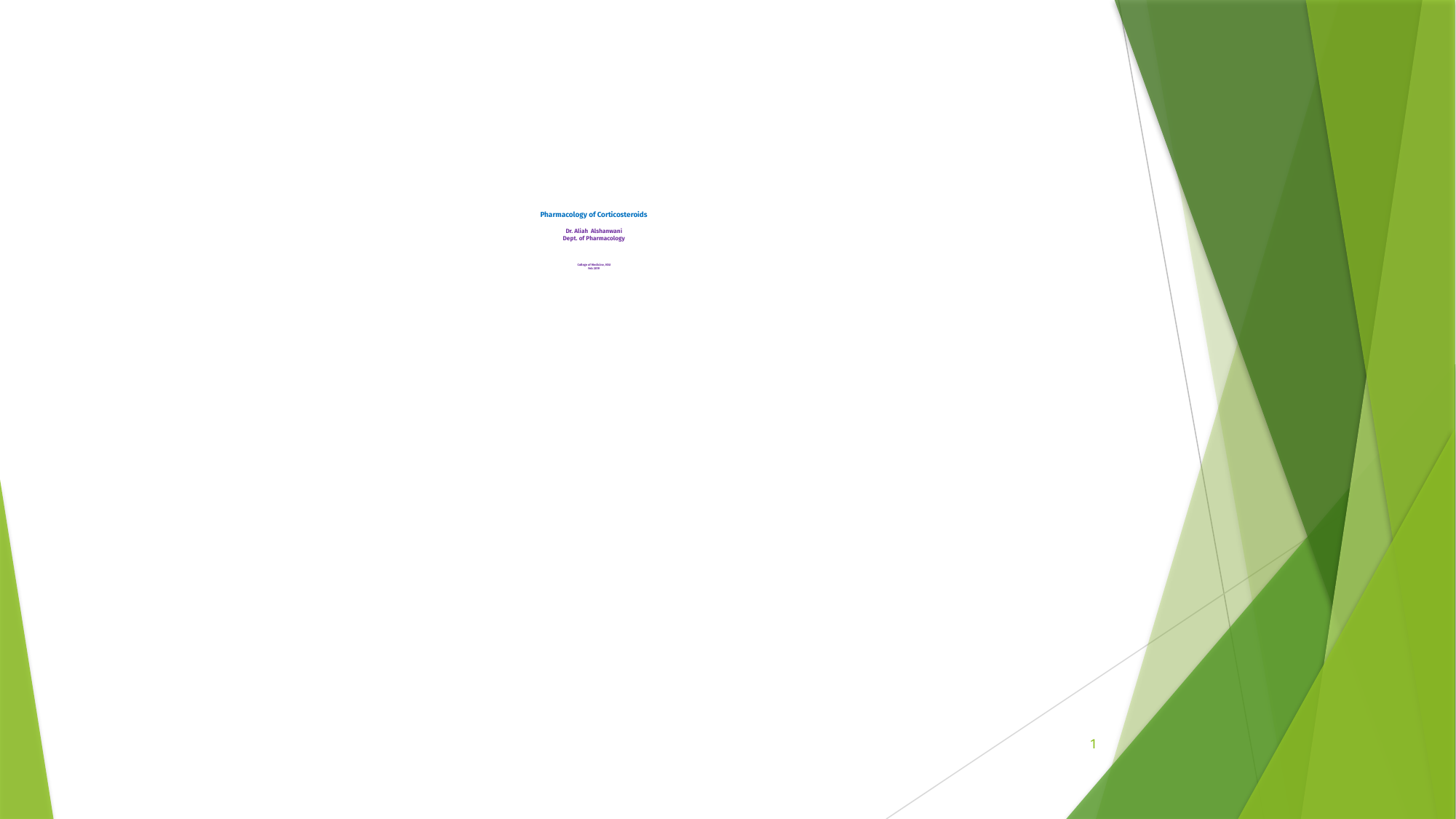

# Pharmacology of Corticosteroids Dr. Aliah  Alshanwani Dept. of Pharmacology College of Medicine, KSU Feb 2019
1